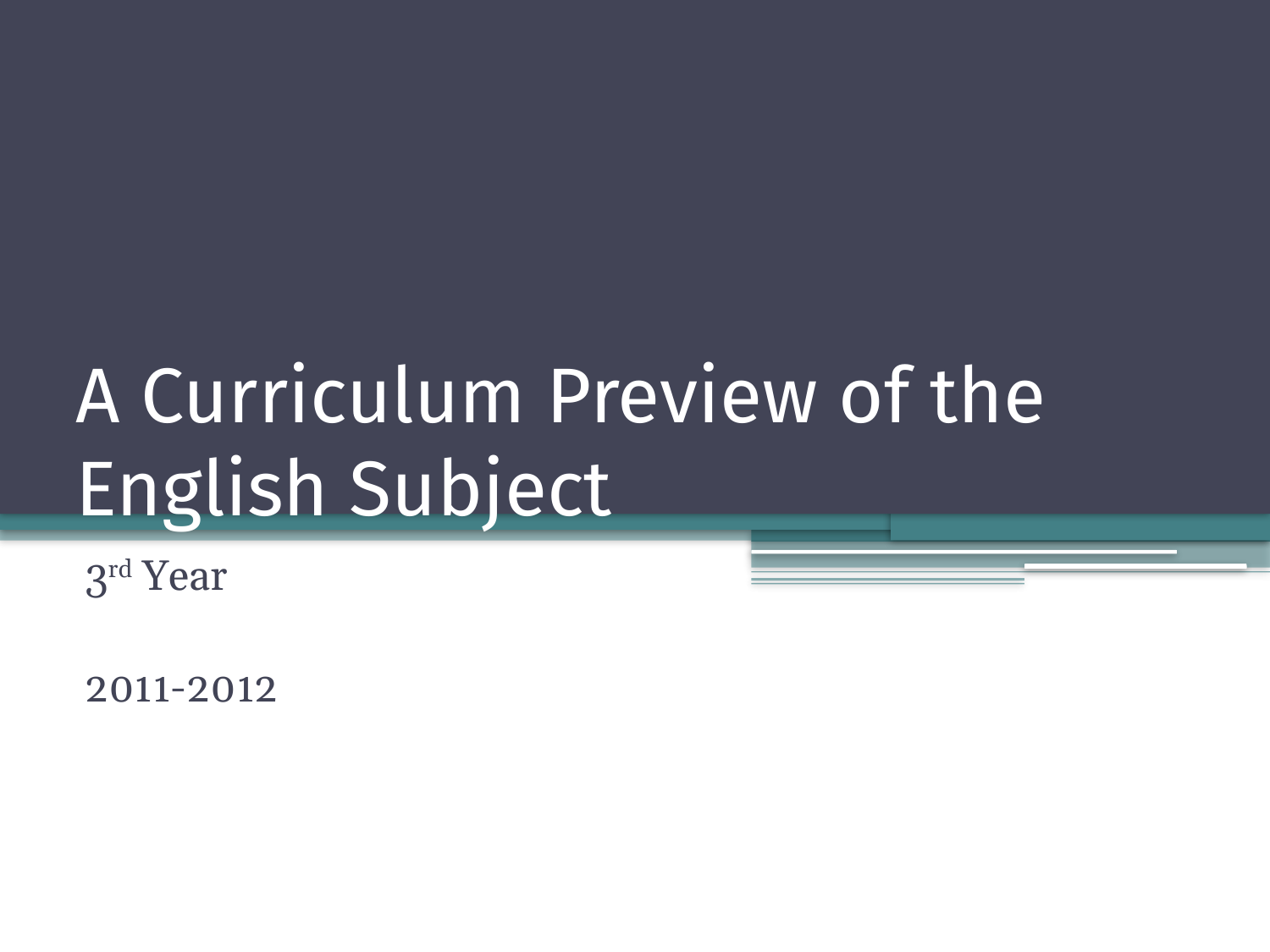

# A Curriculum Preview of the English Subject
3rd Year

2011-2012